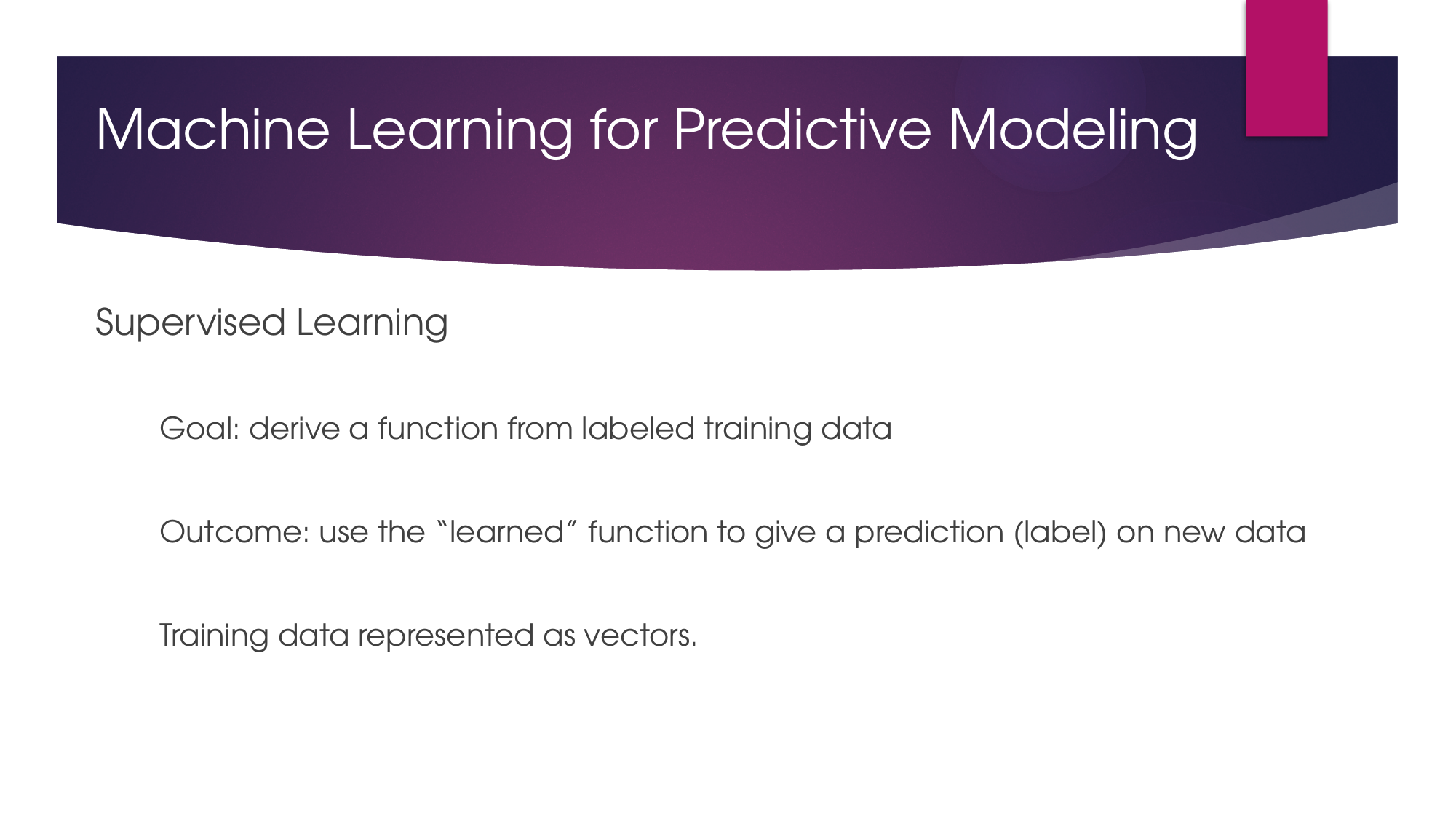

# Machine Learning for Predictive Modeling
Supervised Learning

Goal: derive a function from labeled training data

Outcome: use the “learned” function to give a prediction (label) on new data

Training data represented as vectors.